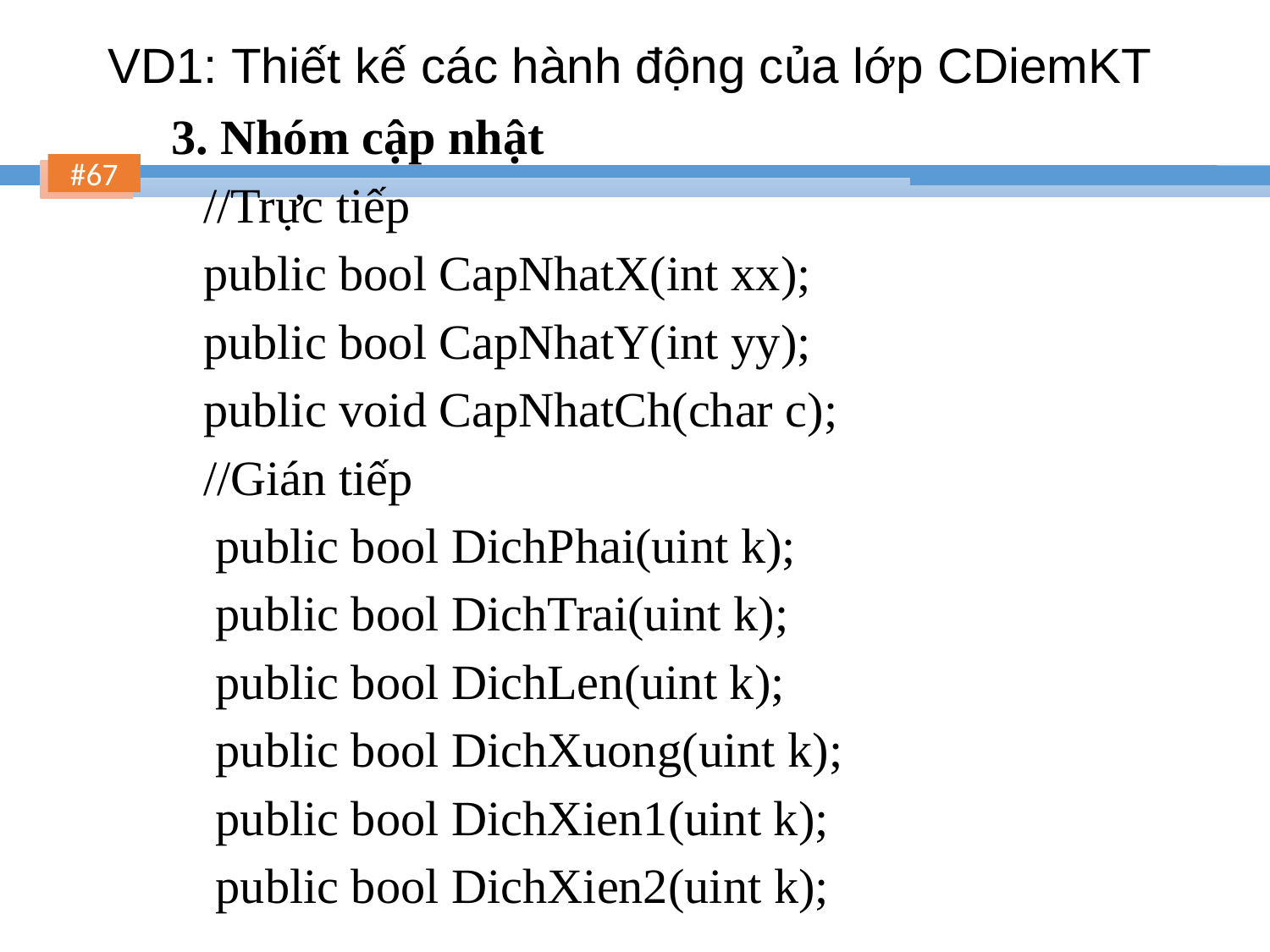

# VD1: Thiết kế các hành động của lớp CDiemKT
3. Nhóm cập nhật
	//Trực tiếp
	public bool CapNhatX(int xx);
	public bool CapNhatY(int yy);
	public void CapNhatCh(char c);
	//Gián tiếp
	 public bool DichPhai(uint k);
	 public bool DichTrai(uint k);
	 public bool DichLen(uint k);
	 public bool DichXuong(uint k);
	 public bool DichXien1(uint k);
	 public bool DichXien2(uint k);

67